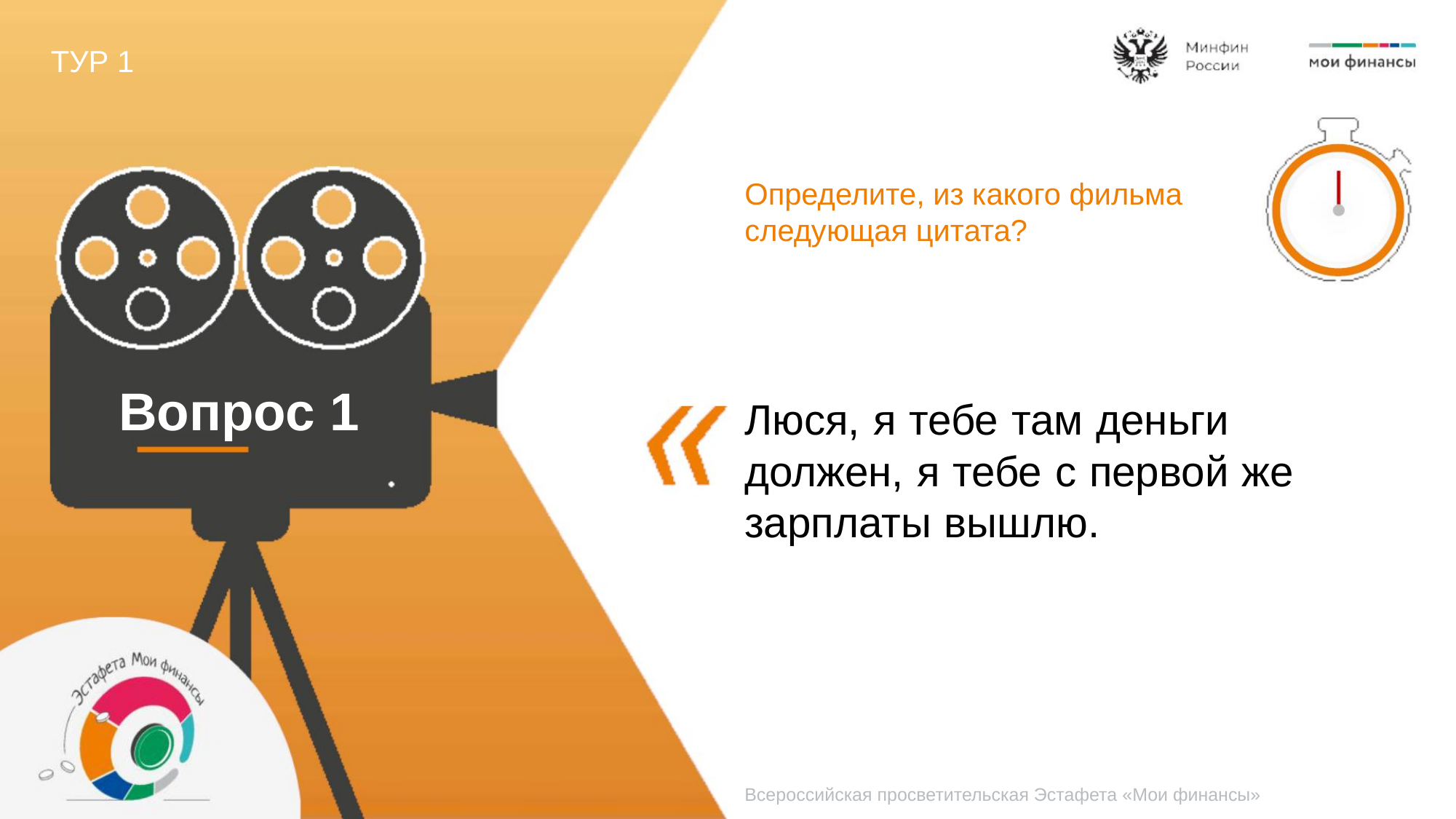

ТУР 1
Определите, из какого фильма
следующая цитата?
Вопрос 1
Люся, я тебе там деньги
должен, я тебе с первой же
зарплаты вышлю.
Всероссийская просветительская Эстафета «Мои финансы»